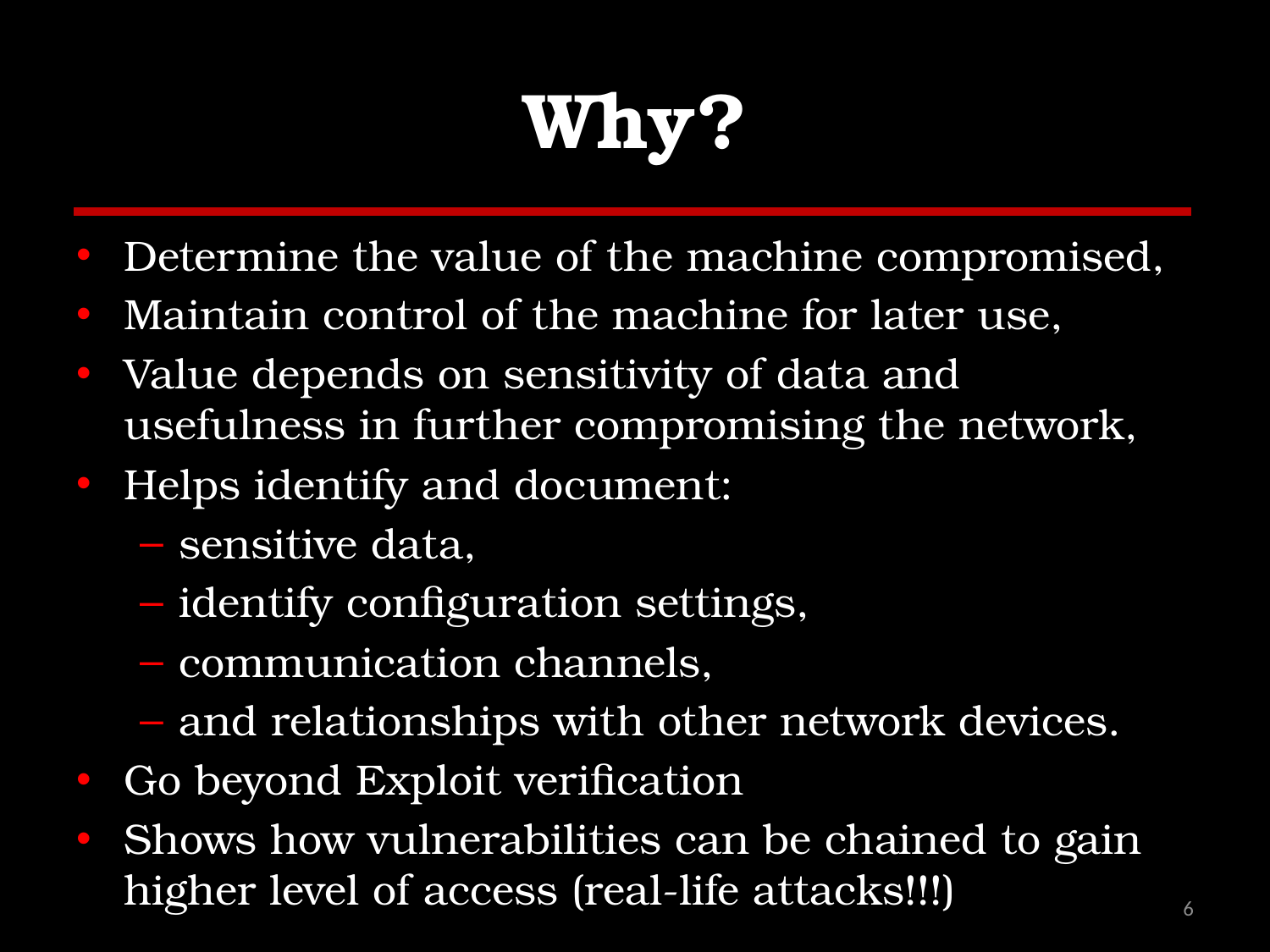

# Why?
Determine the value of the machine compromised,
Maintain control of the machine for later use,
Value depends on sensitivity of data and usefulness in further compromising the network,
Helps identify and document:
sensitive data,
identify configuration settings,
communication channels,
and relationships with other network devices.
Go beyond Exploit verification
Shows how vulnerabilities can be chained to gain higher level of access (real-life attacks!!!)
6